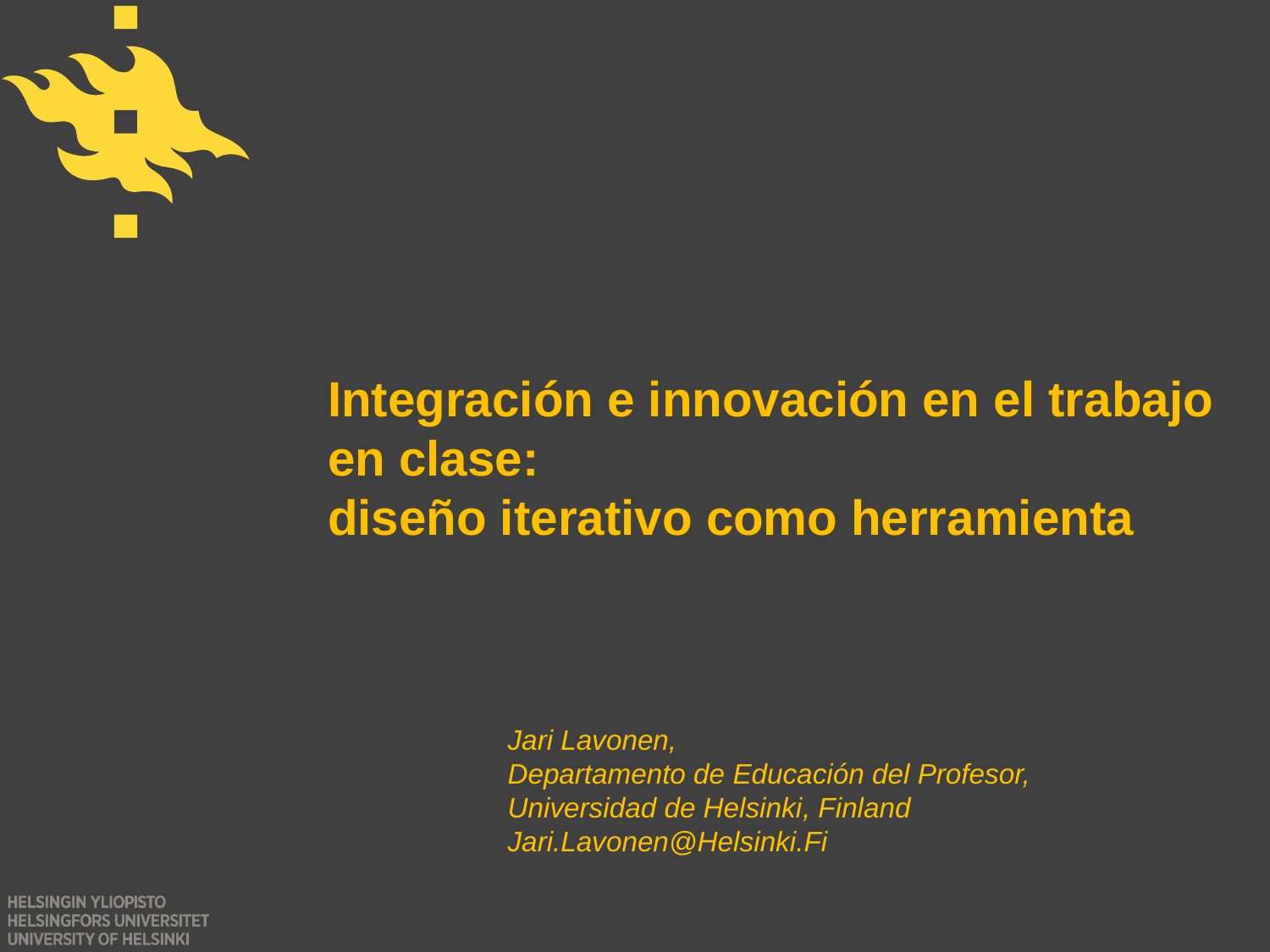

# Integración e innovación en el trabajo en clase: diseño iterativo como herramienta
Jari Lavonen,
Departamento de Educación del Profesor,
Universidad de Helsinki, Finland
Jari.Lavonen@Helsinki.Fi